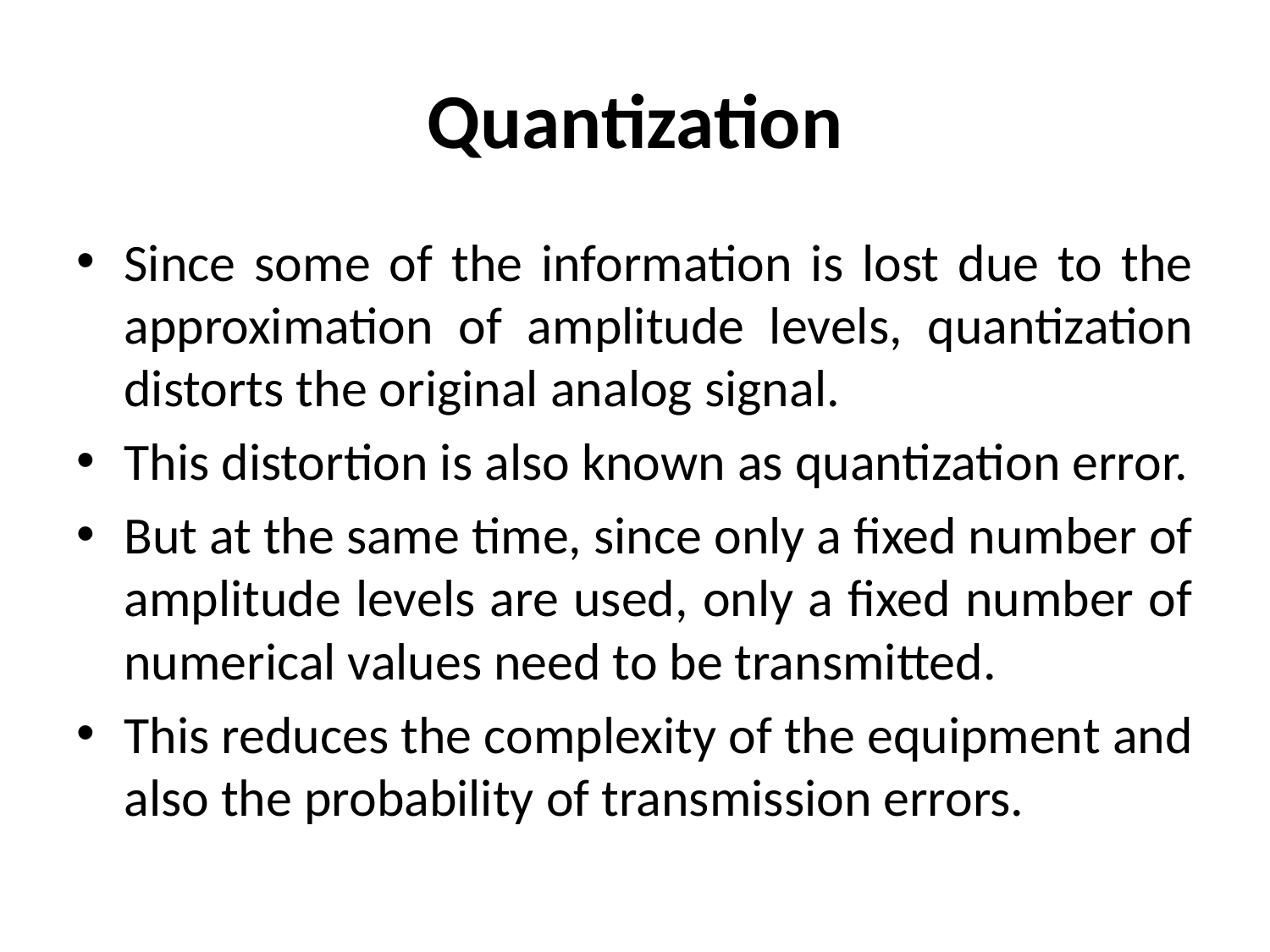

# Quantization
Since some of the information is lost due to the approximation of amplitude levels, quantization distorts the original analog signal.
This distortion is also known as quantization error.
But at the same time, since only a fixed number of amplitude levels are used, only a fixed number of numerical values need to be transmitted.
This reduces the complexity of the equipment and also the probability of transmission errors.